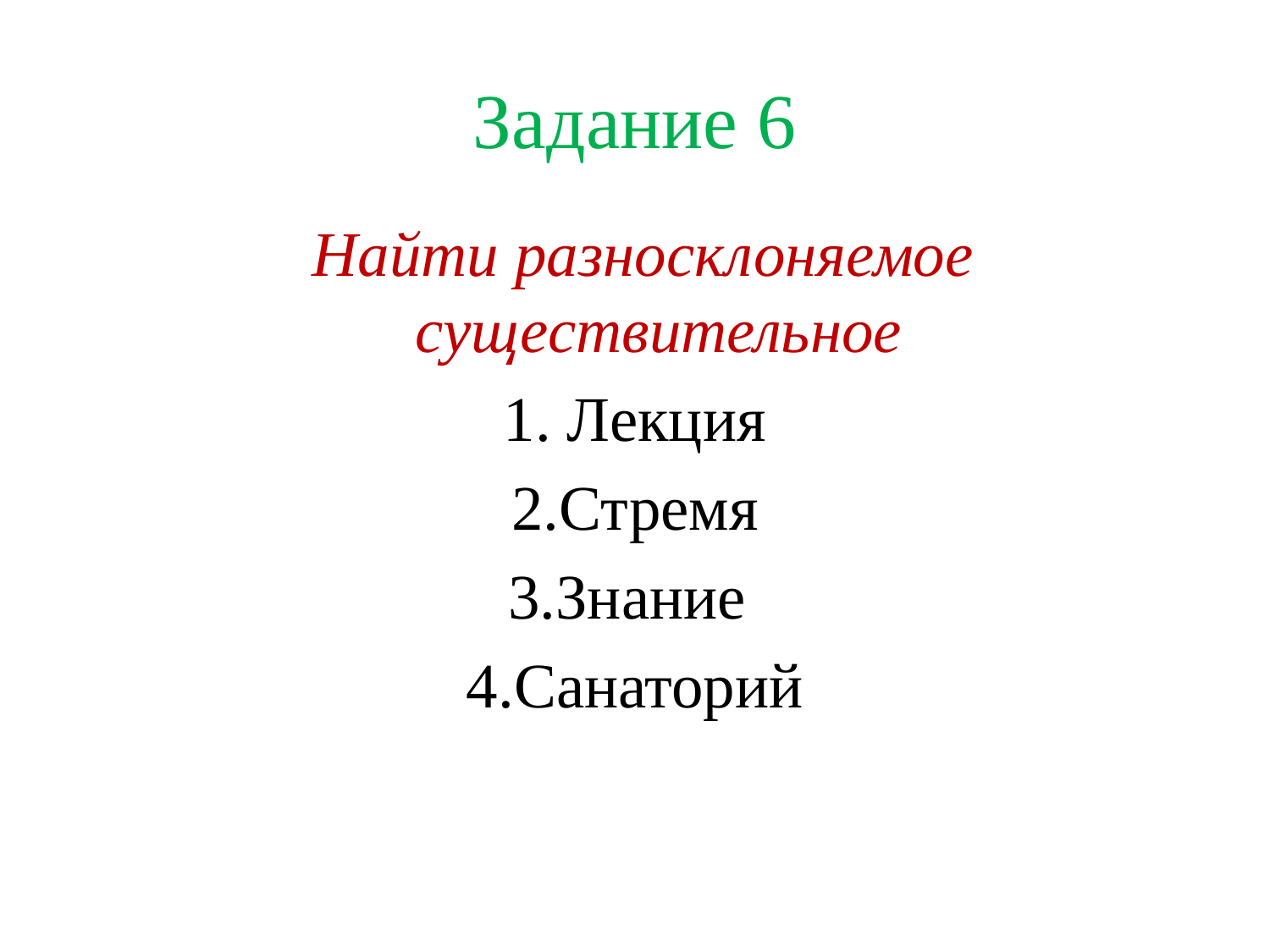

# Задание 6
 Найти разносклоняемое существительное
1. Лекция
2.Стремя
3.Знание
4.Санаторий